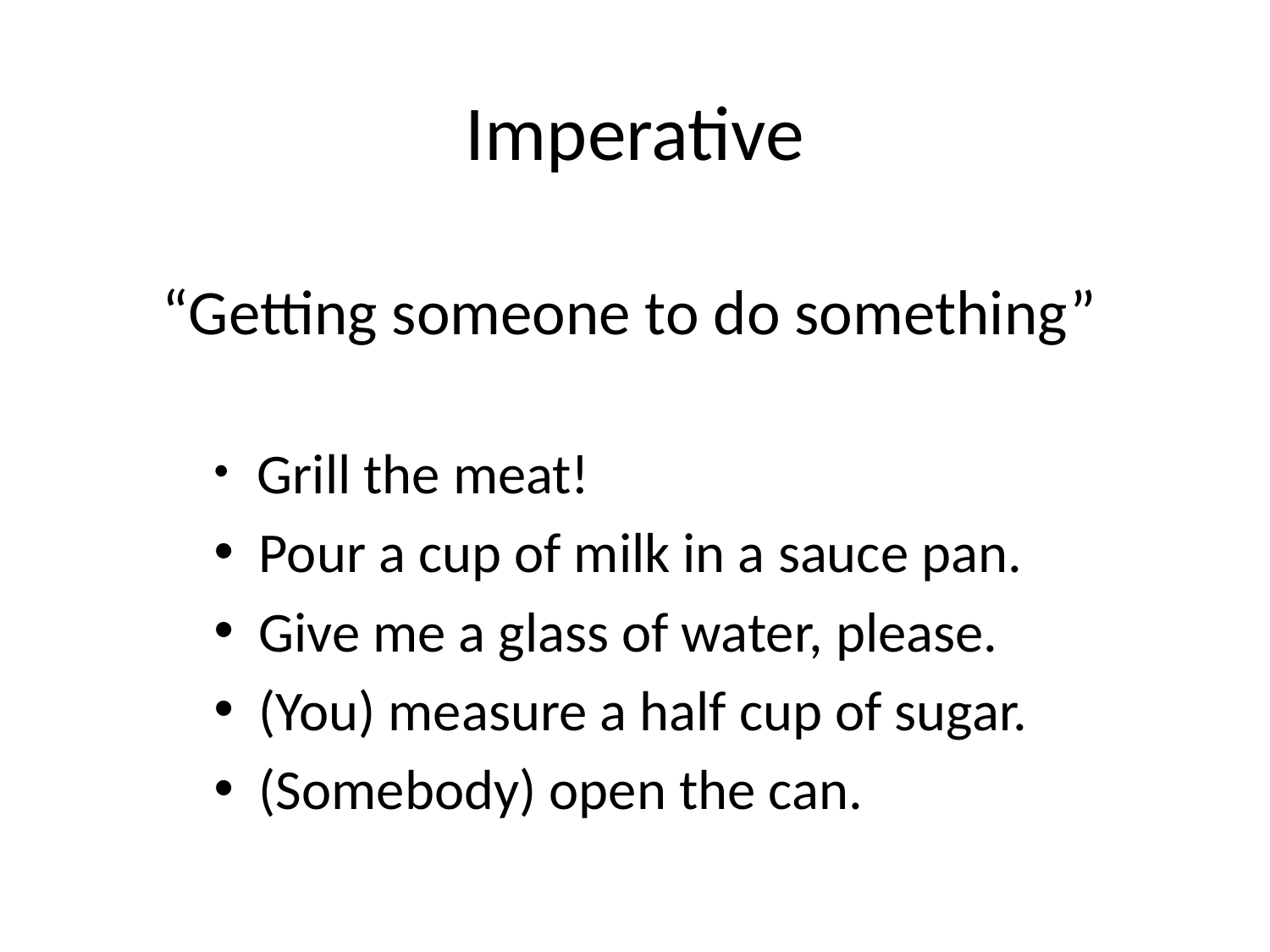

# Imperative
“Getting someone to do something”

   Grill the meat!
  Pour a cup of milk in a sauce pan.
  Give me a glass of water, please.
  (You) measure a half cup of sugar.
  (Somebody) open the can.